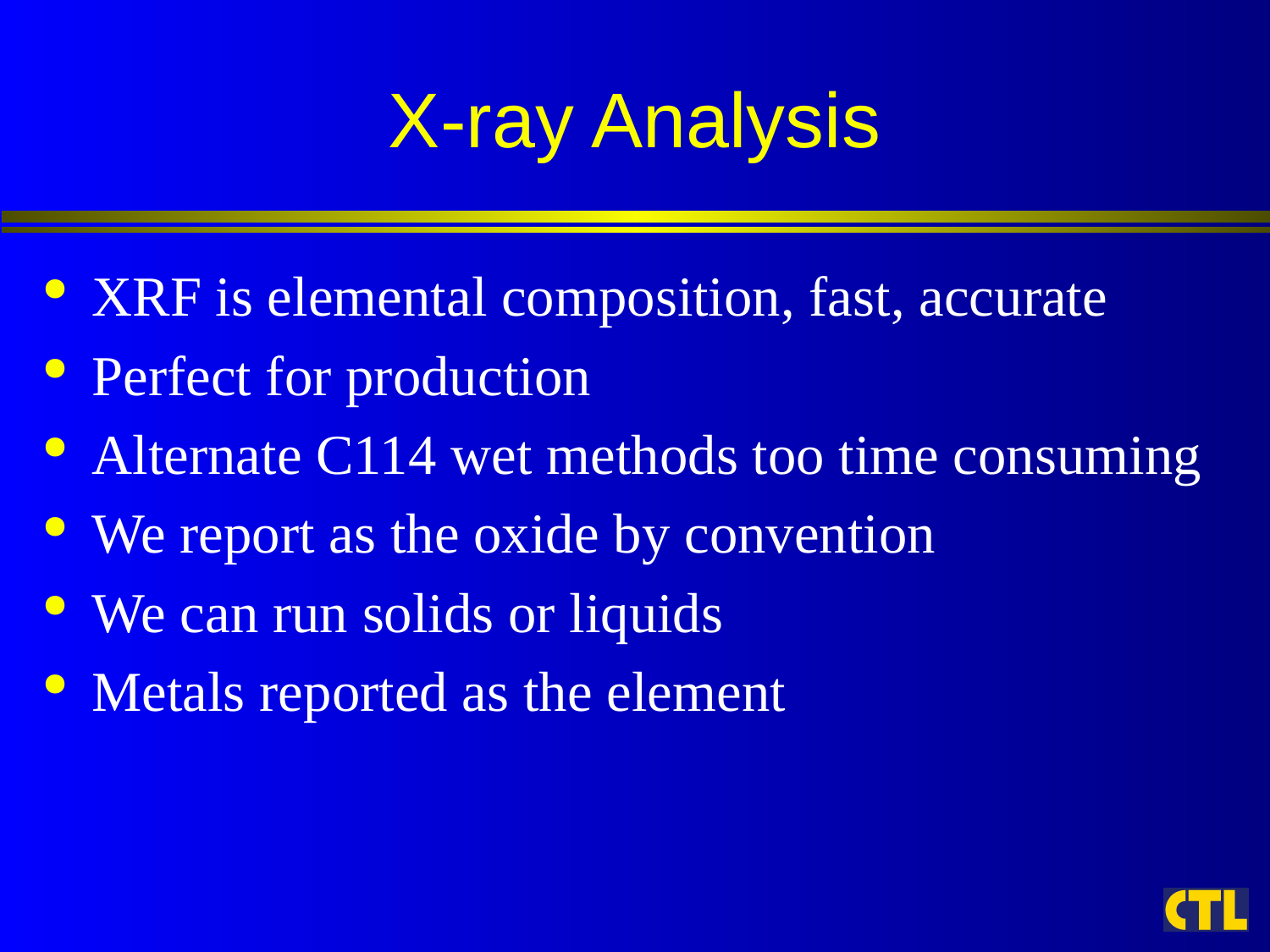

# X-ray Analysis
XRF is elemental composition, fast, accurate
Perfect for production
Alternate C114 wet methods too time consuming
We report as the oxide by convention
We can run solids or liquids
Metals reported as the element